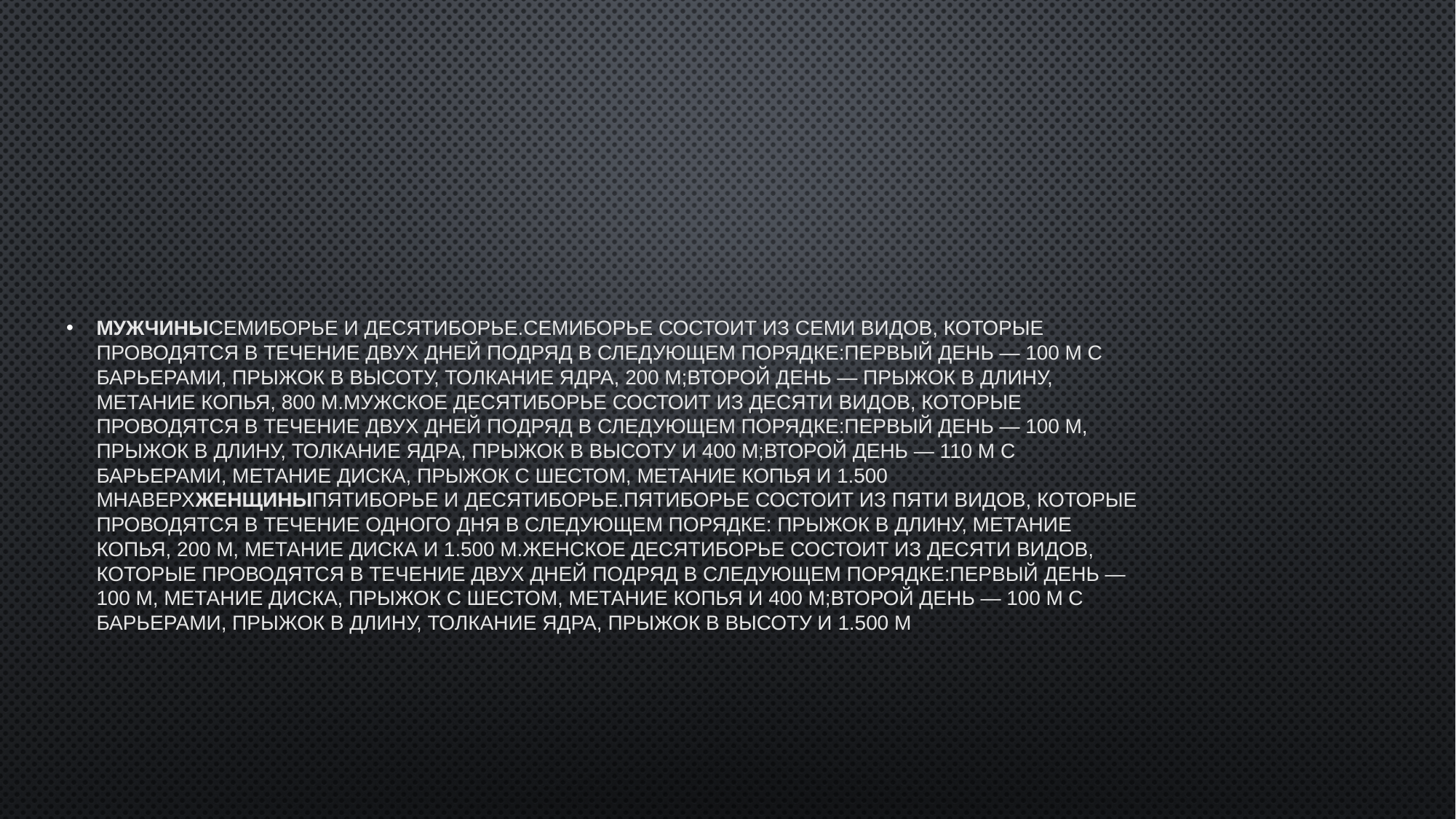

#
МужчиныСемиборье и десятиборье.Семиборье состоит из семи видов, которые проводятся в течение двух дней подряд в следующем порядке:Первый день — 100 м с барьерами, прыжок в высоту, толкание ядра, 200 м;Второй день — прыжок в длину, метание копья, 800 м.Мужское десятиборье состоит из десяти видов, которые проводятся в течение двух дней подряд в следующем порядке:Первый день — 100 м, прыжок в длину, толкание ядра, прыжок в высоту и 400 м;Второй день — 110 м с барьерами, метание диска, прыжок с шестом, метание копья и 1.500 мНаверхЖенщиныПятиборье и десятиборье.Пятиборье состоит из пяти видов, которые проводятся в течение одного дня в следующем порядке: прыжок в длину, метание копья, 200 м, метание диска и 1.500 м.Женское десятиборье состоит из десяти видов, которые проводятся в течение двух дней подряд в следующем порядке:Первый день — 100 м, метание диска, прыжок с шестом, метание копья и 400 м;Второй день — 100 м с барьерами, прыжок в длину, толкание ядра, прыжок в высоту и 1.500 м